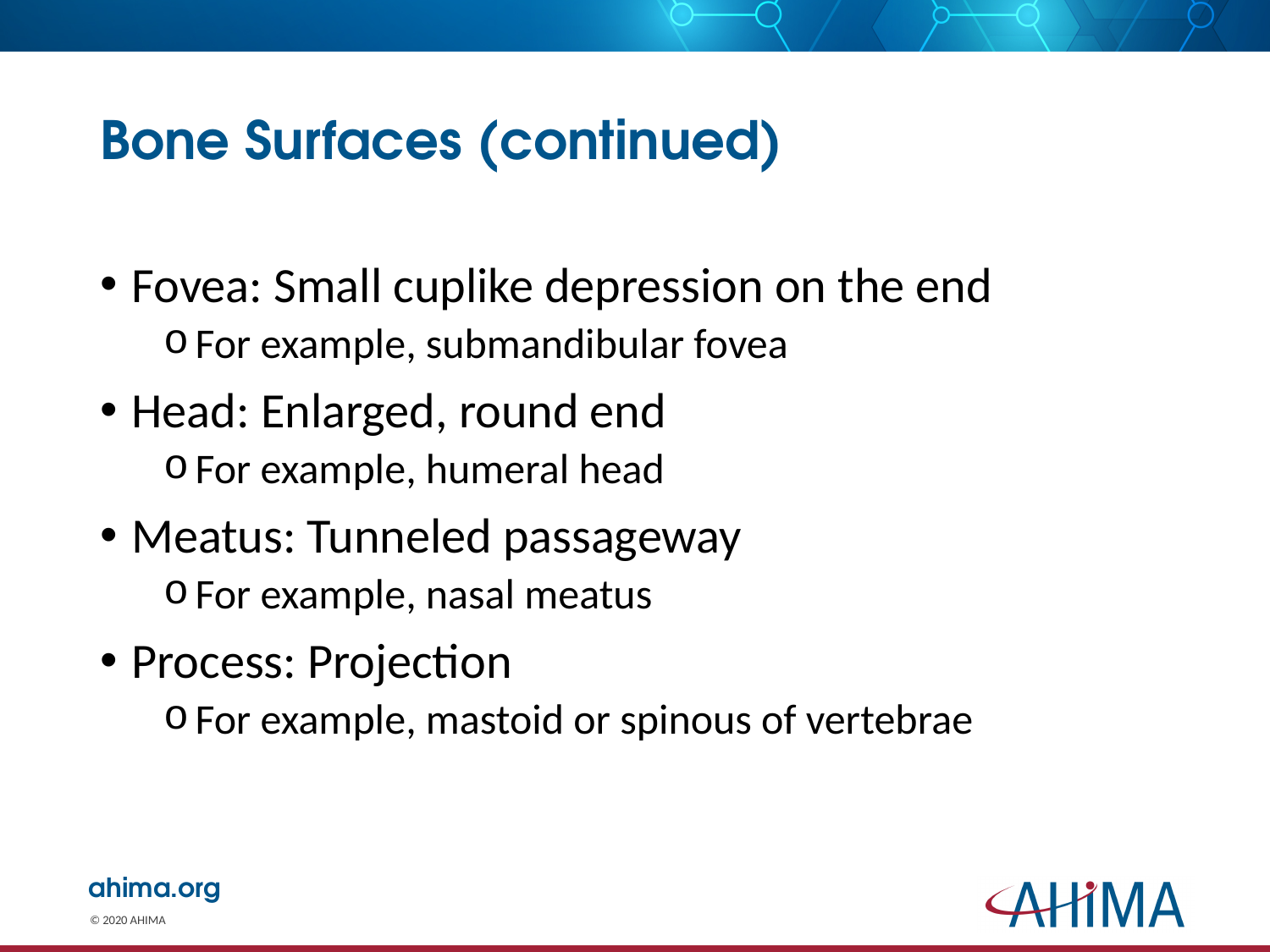

# Bone Surfaces (continued)
Fovea: Small cuplike depression on the end
For example, submandibular fovea
Head: Enlarged, round end
For example, humeral head
Meatus: Tunneled passageway
For example, nasal meatus
Process: Projection
For example, mastoid or spinous of vertebrae